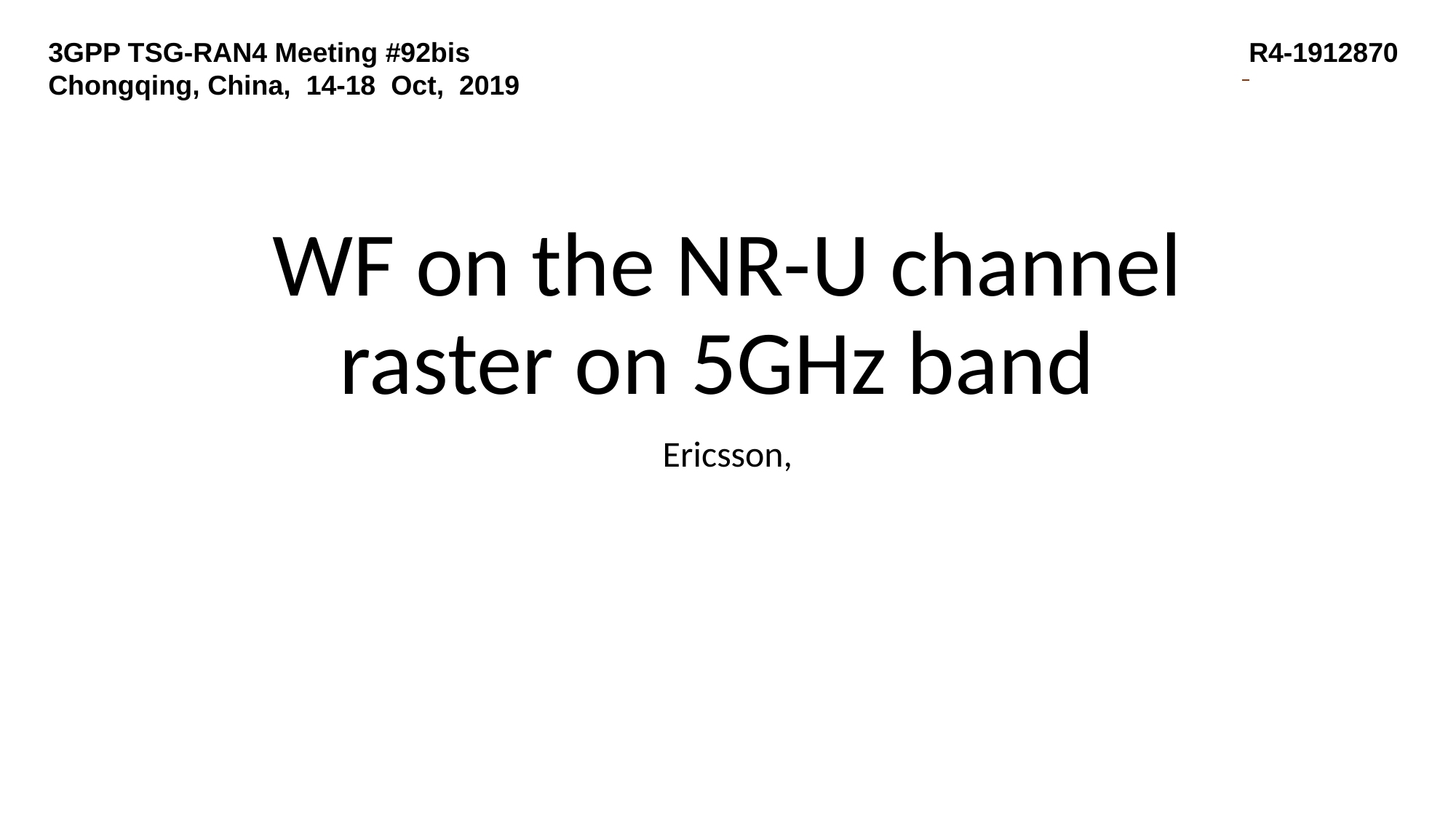

3GPP TSG-RAN4 Meeting #92bis						 		R4-1912870  Chongqing, China,  14-18  Oct,  2019

# WF on the NR-U channel raster on 5GHz band
Ericsson,